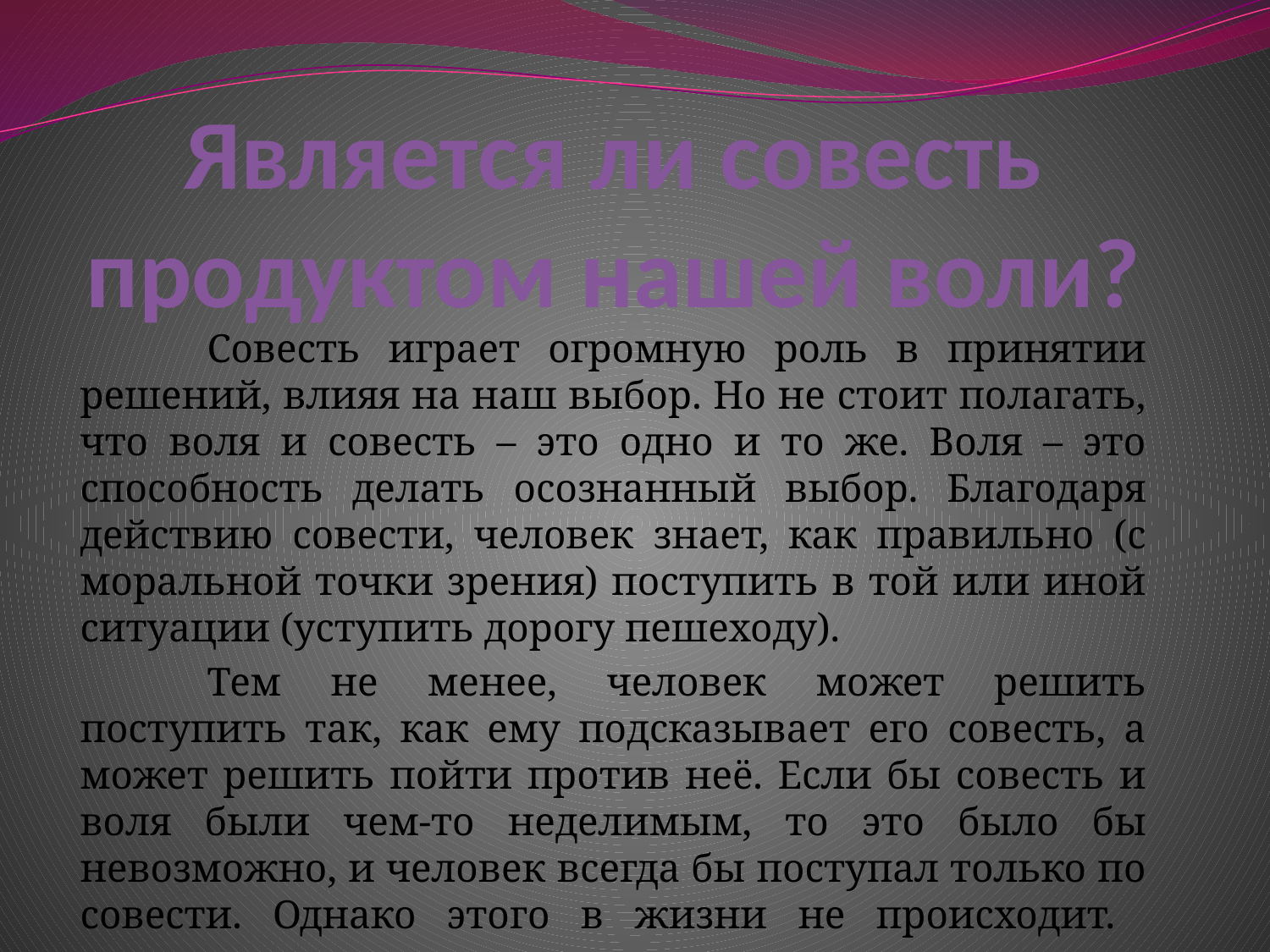

# Является ли совесть продуктом нашей воли?
	Совесть играет огромную роль в принятии решений, влияя на наш выбор. Но не стоит полагать, что воля и совесть – это одно и то же. Воля – это способность делать осознанный выбор. Благодаря действию совести, человек знает, как правильно (с моральной точки зрения) поступить в той или иной ситуации (уступить дорогу пешеходу).
	Тем не менее, человек может решить поступить так, как ему подсказывает его совесть, а может решить пойти против неё. Если бы совесть и воля были чем-то неделимым, то это было бы невозможно, и человек всегда бы поступал только по совести. Однако этого в жизни не происходит.